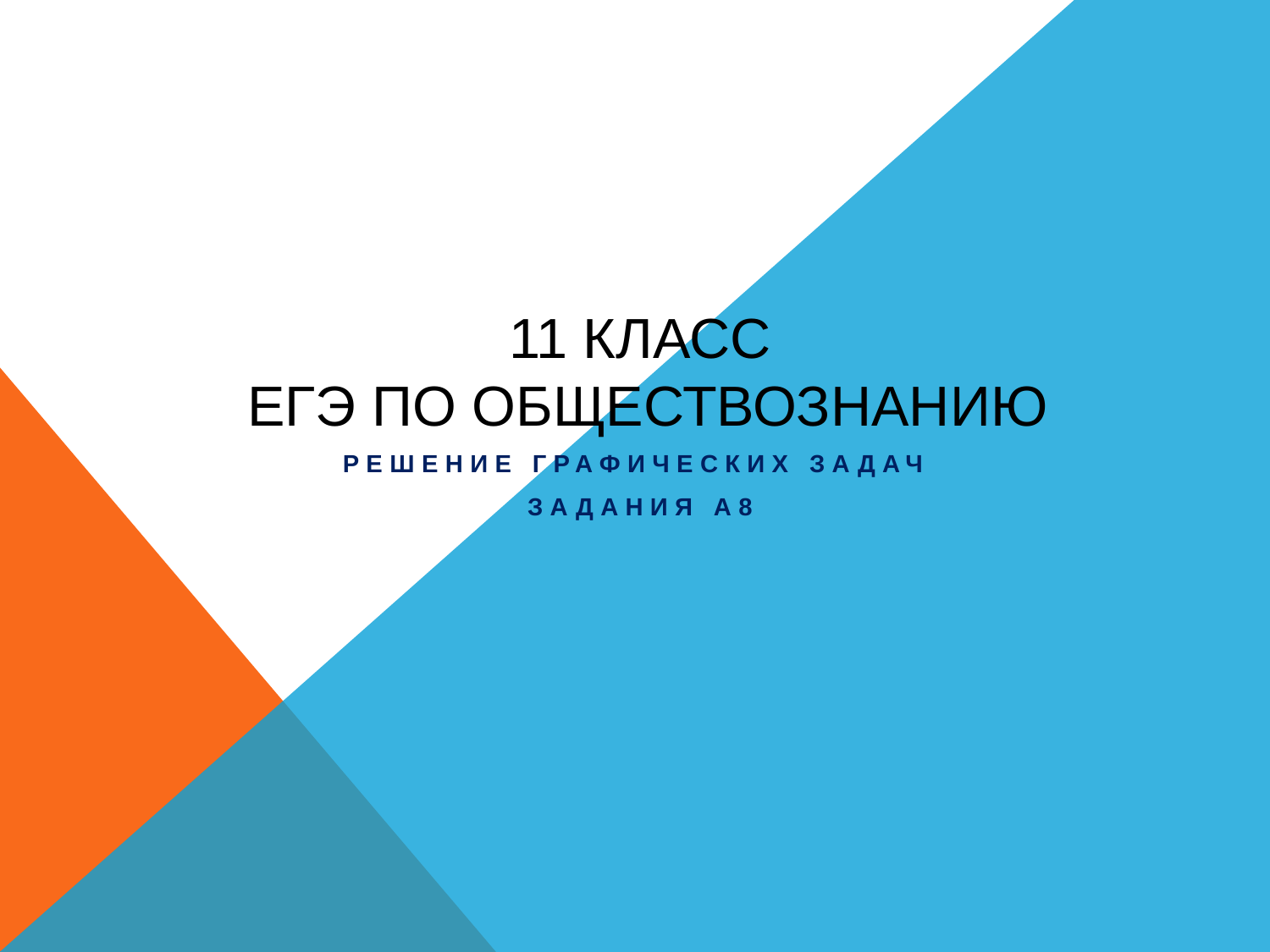

# 11 класс ЕГЭ по обществознанию
Решение графических задач
Задания А8